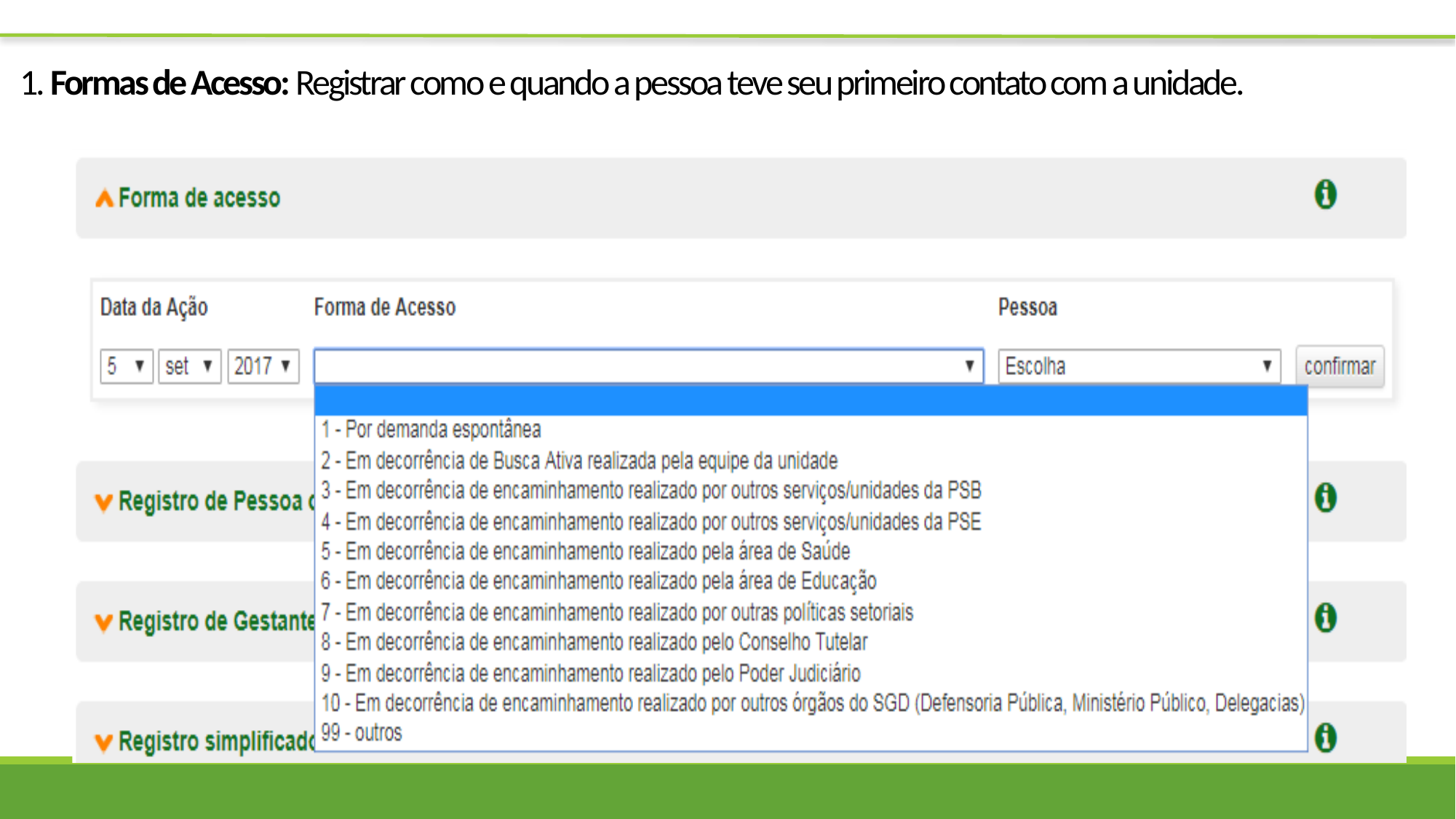

1. Formas de Acesso: Registrar como e quando a pessoa teve seu primeiro contato com a unidade.